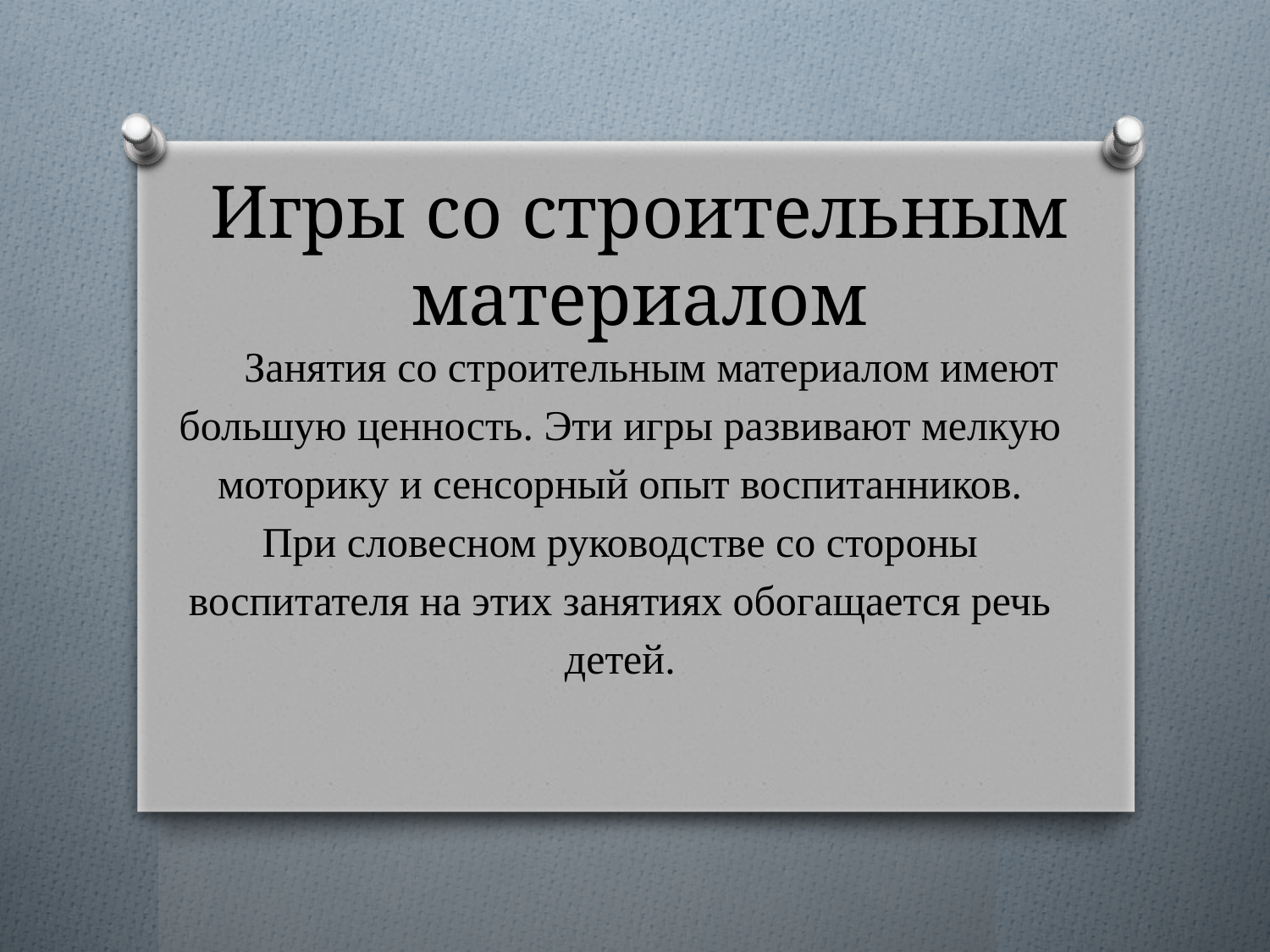

# Игры со строительным материалом
Занятия со строительным материалом имеют большую ценность. Эти игры развивают мелкую моторику и сенсорный опыт воспитанников. При словесном руководстве со стороны воспитателя на этих занятиях обогащается речь детей.